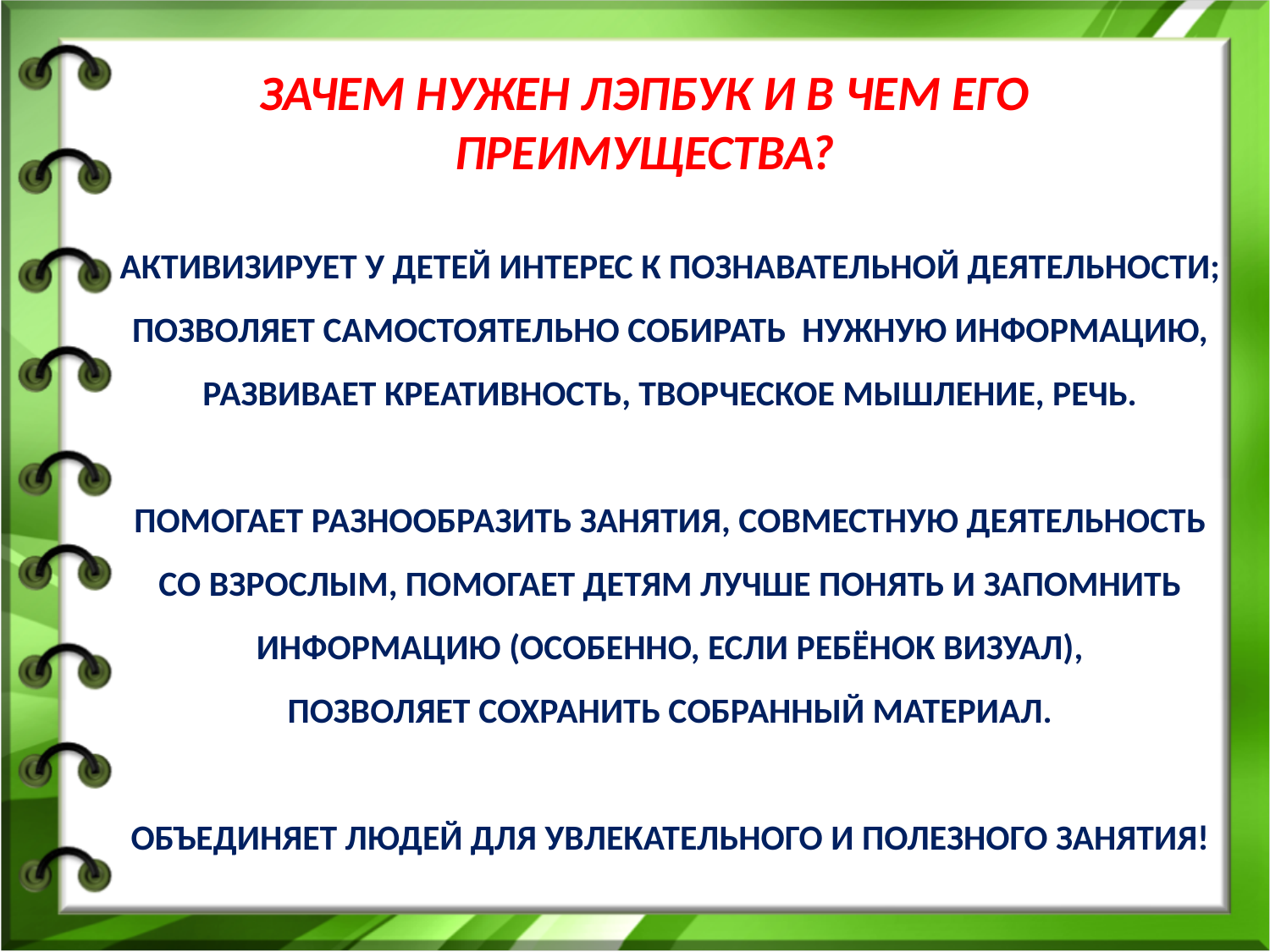

ЗАЧЕМ НУЖЕН ЛЭПБУК И В ЧЕМ ЕГО ПРЕИМУЩЕСТВА?

#
АКТИВИЗИРУЕТ У ДЕТЕЙ ИНТЕРЕС К ПОЗНАВАТЕЛЬНОЙ ДЕЯТЕЛЬНОСТИ;
ПОЗВОЛЯЕТ САМОСТОЯТЕЛЬНО СОБИРАТЬ  НУЖНУЮ ИНФОРМАЦИЮ, РАЗВИВАЕТ КРЕАТИВНОСТЬ, ТВОРЧЕСКОЕ МЫШЛЕНИЕ, РЕЧЬ.
ПОМОГАЕТ РАЗНООБРАЗИТЬ ЗАНЯТИЯ, СОВМЕСТНУЮ ДЕЯТЕЛЬНОСТЬ СО ВЗРОСЛЫМ, ПОМОГАЕТ ДЕТЯМ ЛУЧШЕ ПОНЯТЬ И ЗАПОМНИТЬ ИНФОРМАЦИЮ (ОСОБЕННО, ЕСЛИ РЕБЁНОК ВИЗУАЛ),
ПОЗВОЛЯЕТ СОХРАНИТЬ СОБРАННЫЙ МАТЕРИАЛ.
ОБЪЕДИНЯЕТ ЛЮДЕЙ ДЛЯ УВЛЕКАТЕЛЬНОГО И ПОЛЕЗНОГО ЗАНЯТИЯ!